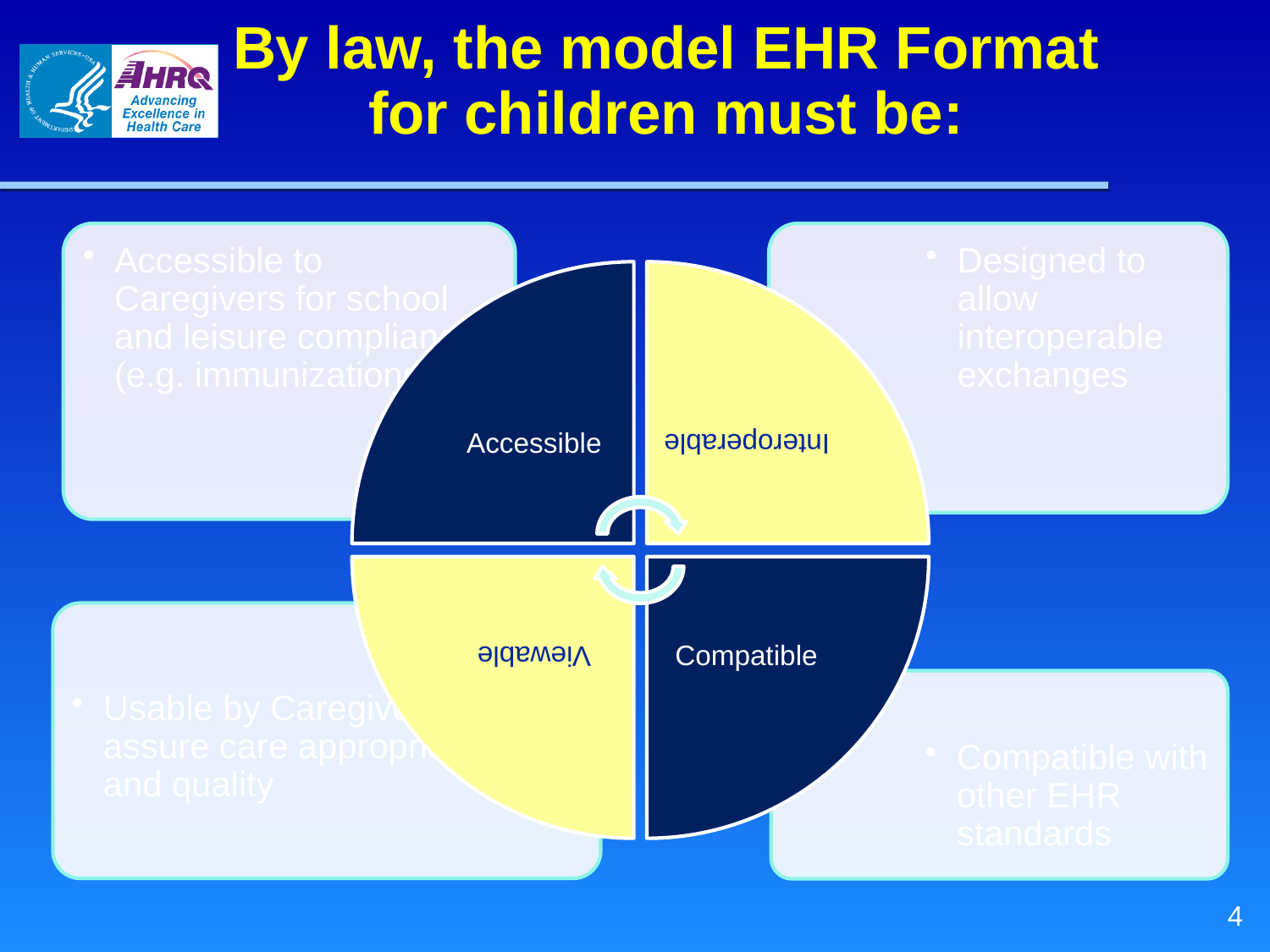

By law, the model EHR Format for children must be:
Compatible with other EHR standards
Usable by Caregivers to assure care appropriateness and quality
Designed to allow interoperable exchanges
Accessible to Caregivers for school and leisure compliance (e.g. immunizations)
Accessible
Interoperable
Compatible
Viewable
4